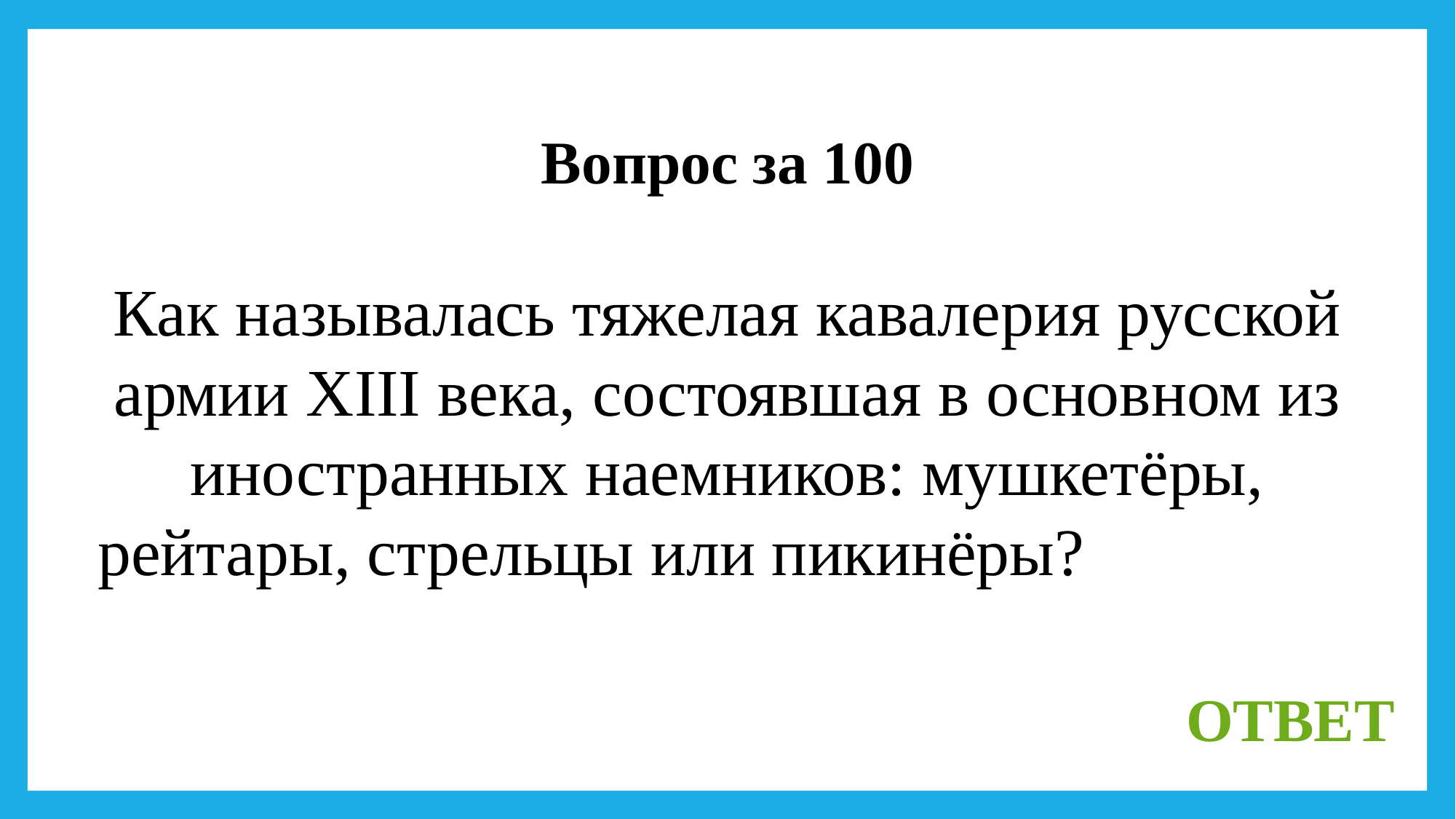

Вопрос за 100

Как называлась тяжелая кавалерия русской армии XIII века, состоявшая в основном из иностранных наемников: мушкетёры, рейтары, стрельцы или пикинёры?
ОТВЕТ